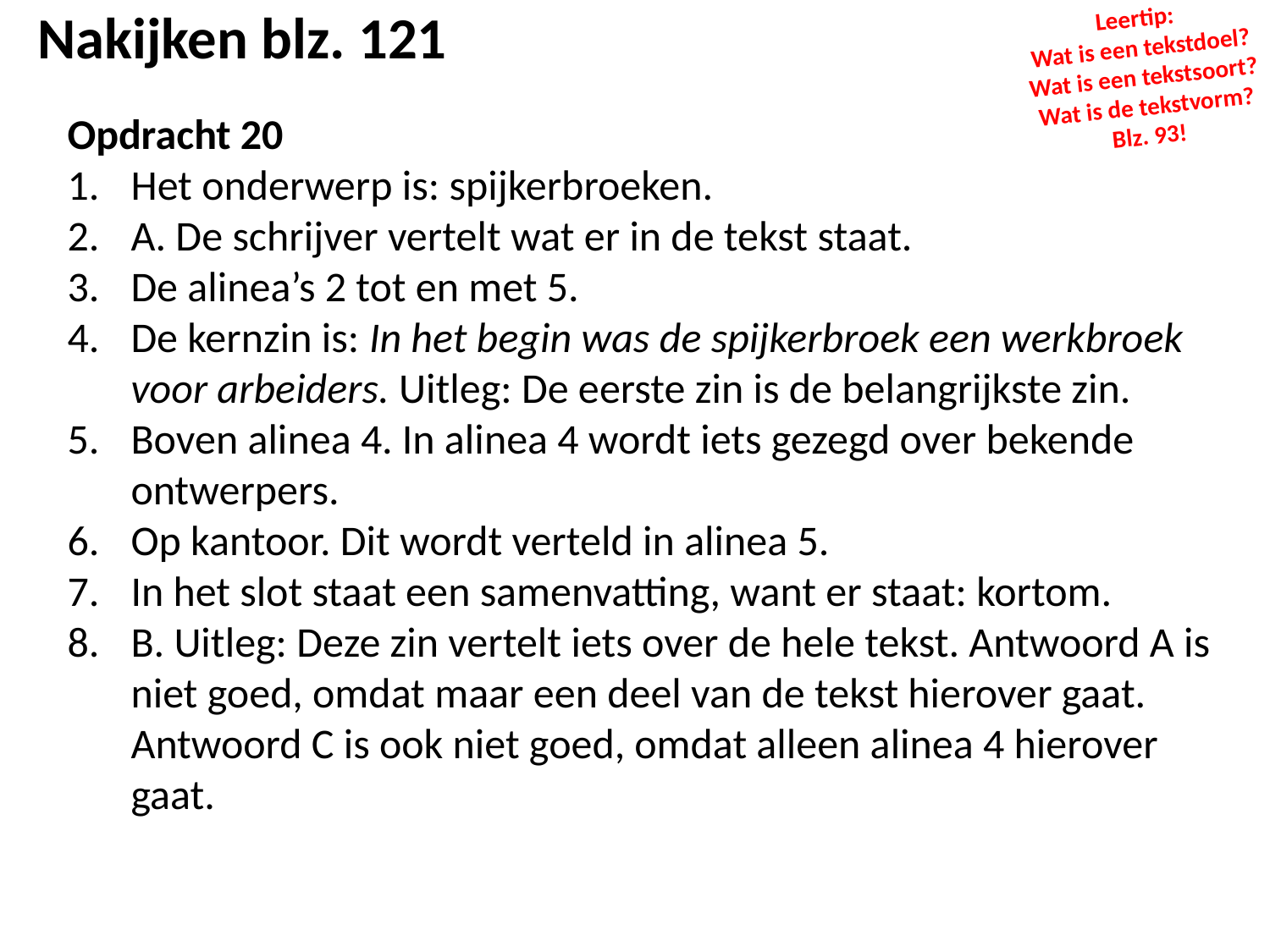

Leertip:
Wat is een tekstdoel?
Wat is een tekstsoort?
Wat is de tekstvorm?
Blz. 93!
Nakijken blz. 121
Opdracht 20
Het onderwerp is: spijkerbroeken.
A. De schrijver vertelt wat er in de tekst staat.
De alinea’s 2 tot en met 5.
De kernzin is: In het begin was de spijkerbroek een werkbroek voor arbeiders. Uitleg: De eerste zin is de belangrijkste zin.
Boven alinea 4. In alinea 4 wordt iets gezegd over bekende ontwerpers.
Op kantoor. Dit wordt verteld in alinea 5.
In het slot staat een samenvatting, want er staat: kortom.
B. Uitleg: Deze zin vertelt iets over de hele tekst. Antwoord A is niet goed, omdat maar een deel van de tekst hierover gaat. Antwoord C is ook niet goed, omdat alleen alinea 4 hierover gaat.